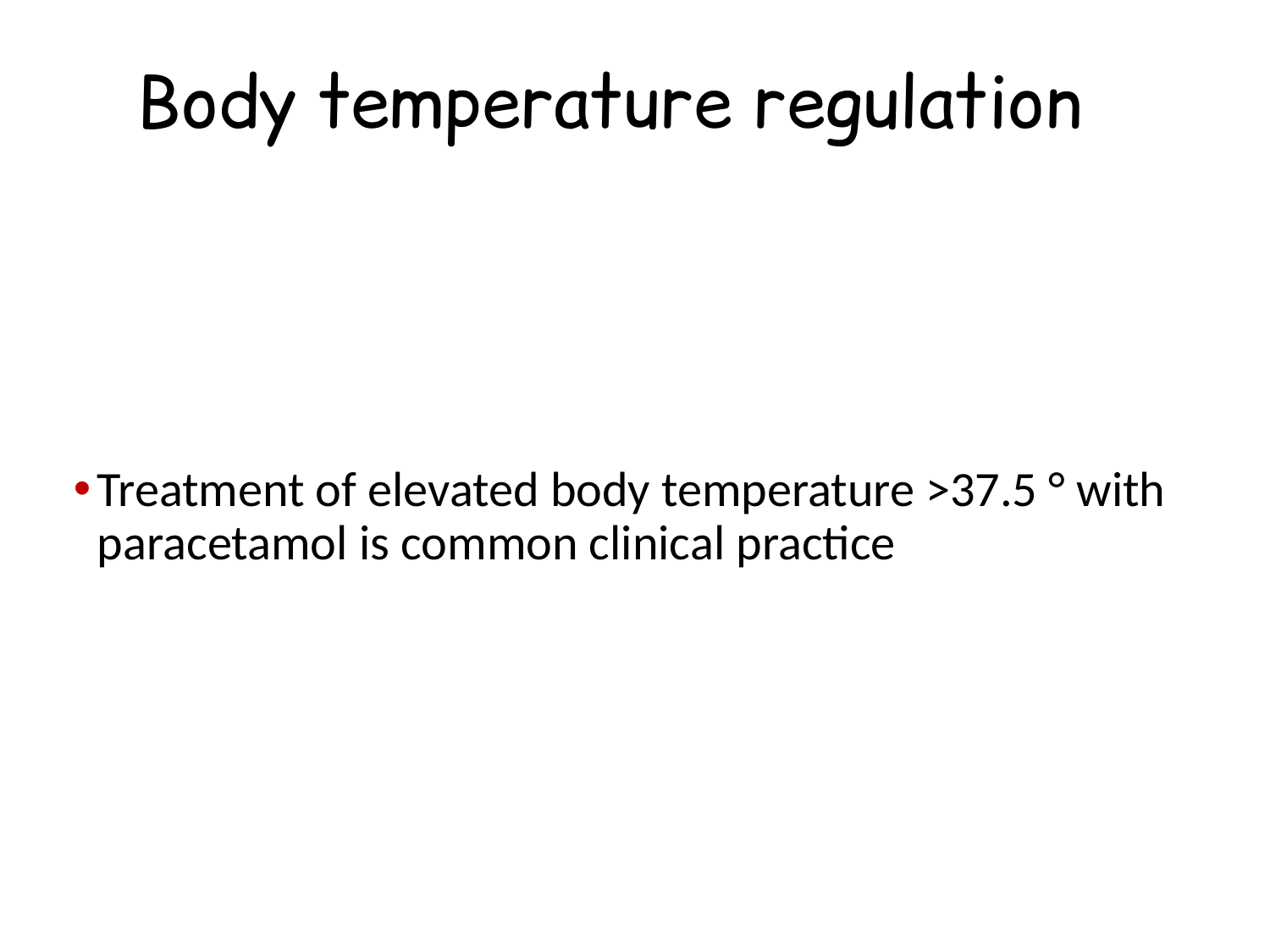

# Body temperature regulation

Treatment of elevated body temperature >37.5 ° with paracetamol is common clinical practice